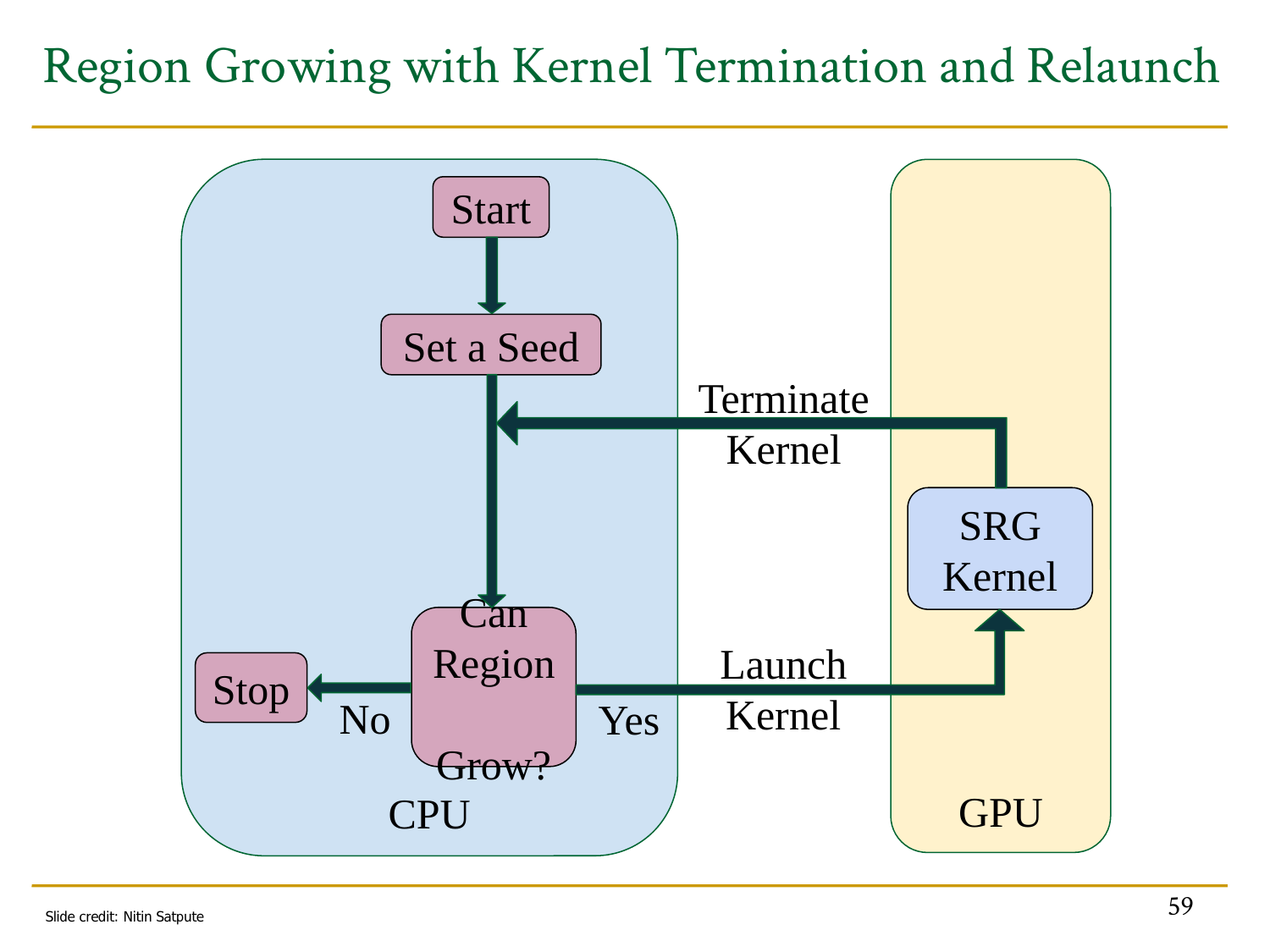

# Region Growing with Kernel Termination and Relaunch

CPU

GPU
Start

Set a Seed
Terminate Kernel

SRG Kernel

Can Region   Grow?

Launch Kernel

Stop
No
Yes
59
Slide credit: Nitin Satpute